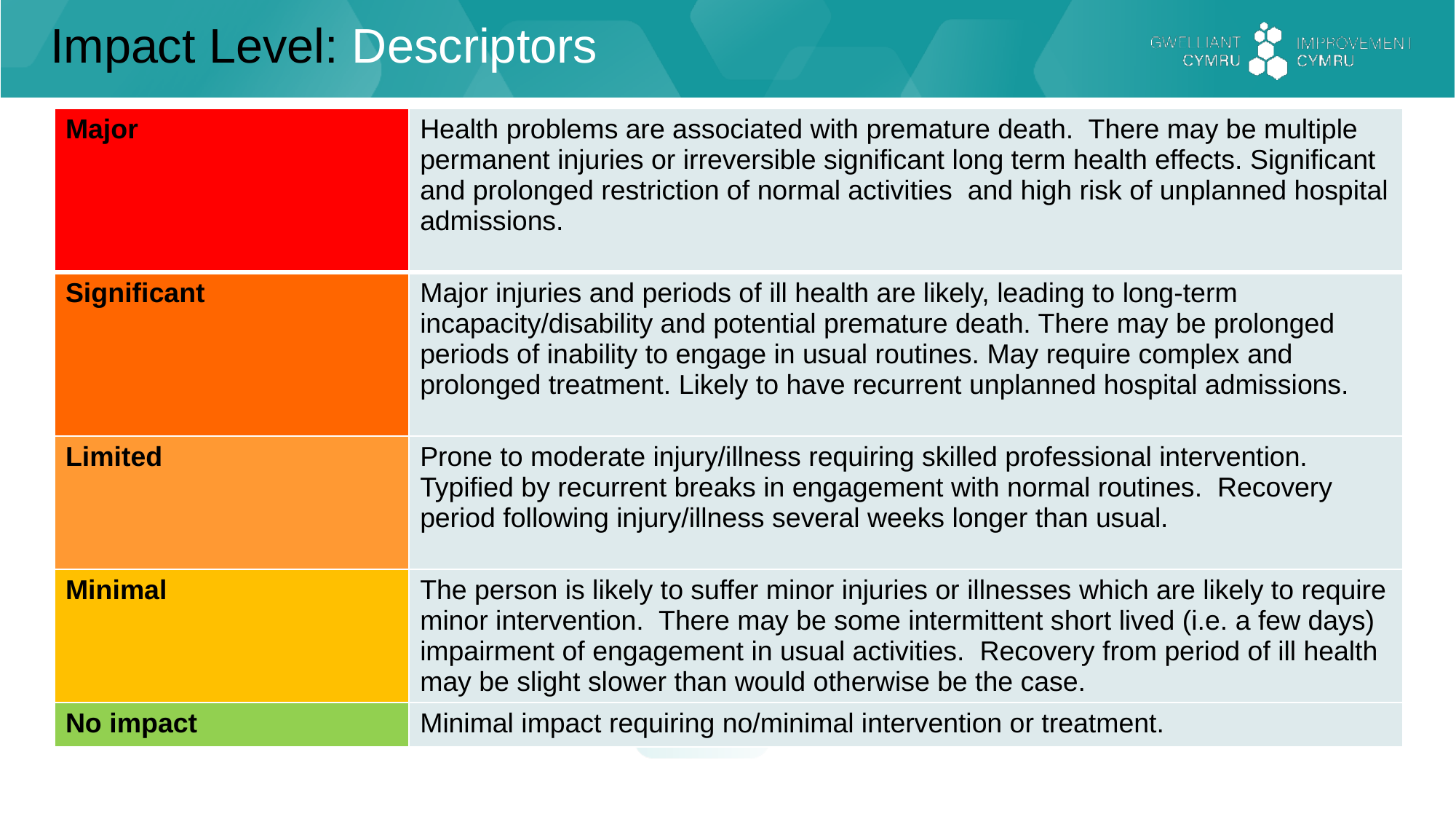

Impact Level: Descriptors
| Major | Health problems are associated with premature death. There may be multiple permanent injuries or irreversible significant long term health effects. Significant and prolonged restriction of normal activities and high risk of unplanned hospital admissions. |
| --- | --- |
| Significant | Major injuries and periods of ill health are likely, leading to long-term incapacity/disability and potential premature death. There may be prolonged periods of inability to engage in usual routines. May require complex and prolonged treatment. Likely to have recurrent unplanned hospital admissions. |
| Limited | Prone to moderate injury/illness requiring skilled professional intervention. Typified by recurrent breaks in engagement with normal routines. Recovery period following injury/illness several weeks longer than usual. |
| Minimal | The person is likely to suffer minor injuries or illnesses which are likely to require minor intervention. There may be some intermittent short lived (i.e. a few days) impairment of engagement in usual activities. Recovery from period of ill health may be slight slower than would otherwise be the case. |
| No impact | Minimal impact requiring no/minimal intervention or treatment. |